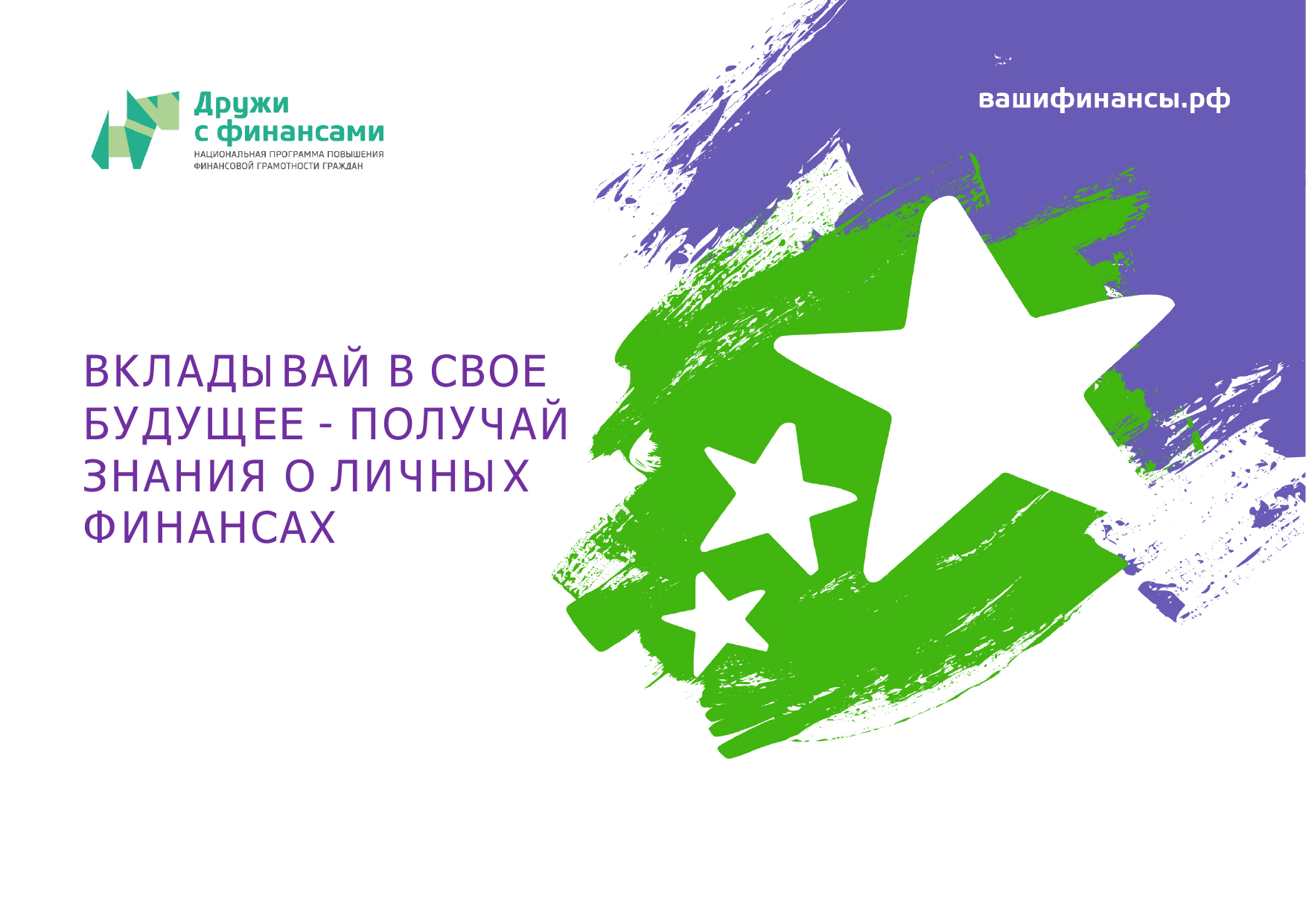

ВКЛАДЫВАЙ В СВОЕ БУДУЩЕЕ - ПОЛУЧАЙ ЗНАНИЯ О ЛИЧНЫХ ФИНАНСАХ